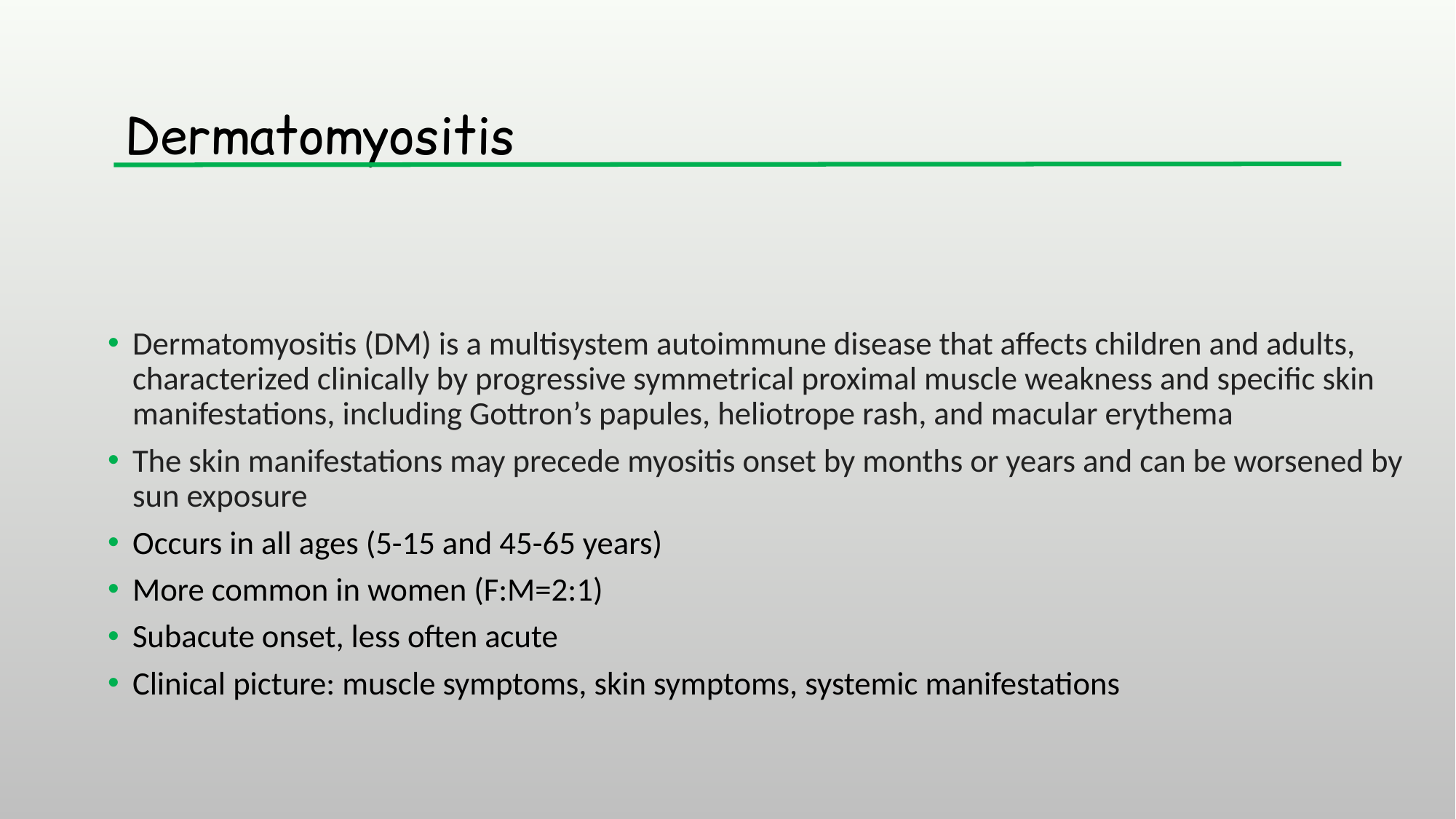

# Dermatomyositis

Dermatomyositis (DM) is a multisystem autoimmune disease that affects children and adults, characterized clinically by progressive symmetrical proximal muscle weakness and specific skin manifestations, including Gottron’s papules, heliotrope rash, and macular erythema
The skin manifestations may precede myositis onset by months or years and can be worsened by sun exposure
Occurs in all ages (5-15 and 45-65 years)
More common in women (F:M=2:1)
Subacute onset, less often acute
Clinical picture: muscle symptoms, skin symptoms, systemic manifestations